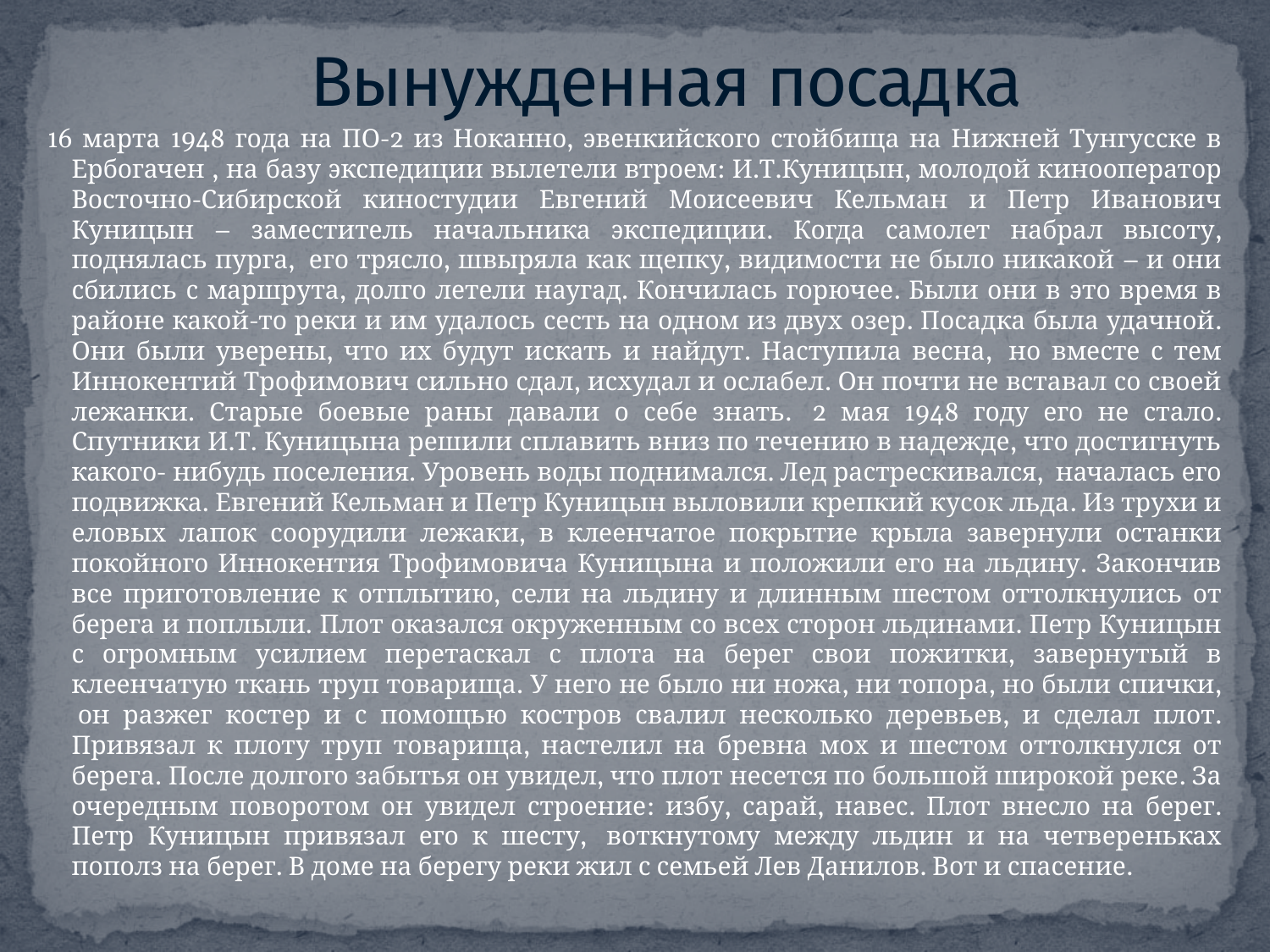

# Вынужденная посадка
 16 марта 1948 года на ПО-2 из Ноканно, эвенкийского стойбища на Нижней Тунгусске в Ербогачен , на базу экспедиции вылетели втроем: И.Т.Куницын, молодой кинооператор Восточно-Сибирской киностудии Евгений Моисеевич Кельман и Петр Иванович Куницын – заместитель начальника экспедиции. Когда самолет набрал высоту, поднялась пурга,  его трясло, швыряла как щепку, видимости не было никакой – и они сбились с маршрута, долго летели наугад. Кончилась горючее. Были они в это время в районе какой-то реки и им удалось сесть на одном из двух озер. Посадка была удачной. Они были уверены, что их будут искать и найдут. Наступила весна,  но вместе с тем Иннокентий Трофимович сильно сдал, исхудал и ослабел. Он почти не вставал со своей лежанки. Старые боевые раны давали о себе знать.  2 мая 1948 году его не стало. Спутники И.Т. Куницына решили сплавить вниз по течению в надежде, что достигнуть какого- нибудь поселения. Уровень воды поднимался. Лед растрескивался,  началась его подвижка. Евгений Кельман и Петр Куницын выловили крепкий кусок льда. Из трухи и еловых лапок соорудили лежаки, в клеенчатое покрытие крыла завернули останки покойного Иннокентия Трофимовича Куницына и положили его на льдину. Закончив все приготовление к отплытию, сели на льдину и длинным шестом оттолкнулись от берега и поплыли. Плот оказался окруженным со всех сторон льдинами. Петр Куницын с огромным усилием перетаскал с плота на берег свои пожитки, завернутый в клеенчатую ткань труп товарища. У него не было ни ножа, ни топора, но были спички,  он разжег костер и с помощью костров свалил несколько деревьев, и сделал плот. Привязал к плоту труп товарища, настелил на бревна мох и шестом оттолкнулся от берега. После долгого забытья он увидел, что плот несется по большой широкой реке. За очередным поворотом он увидел строение: избу, сарай, навес. Плот внесло на берег. Петр Куницын привязал его к шесту,  воткнутому между льдин и на четвереньках пополз на берег. В доме на берегу реки жил с семьей Лев Данилов. Вот и спасение.